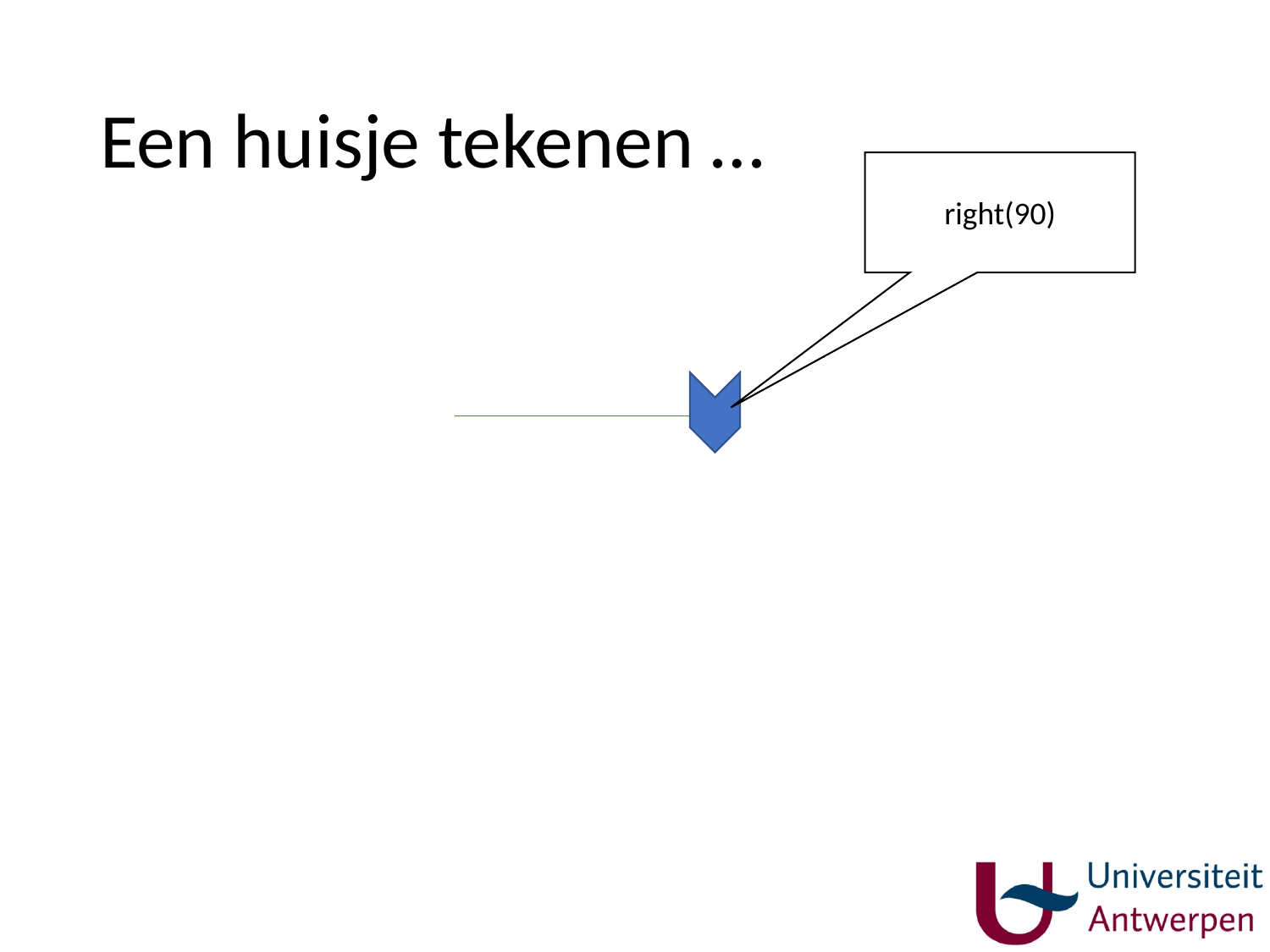

# Een huisje tekenen …
right(90)

5